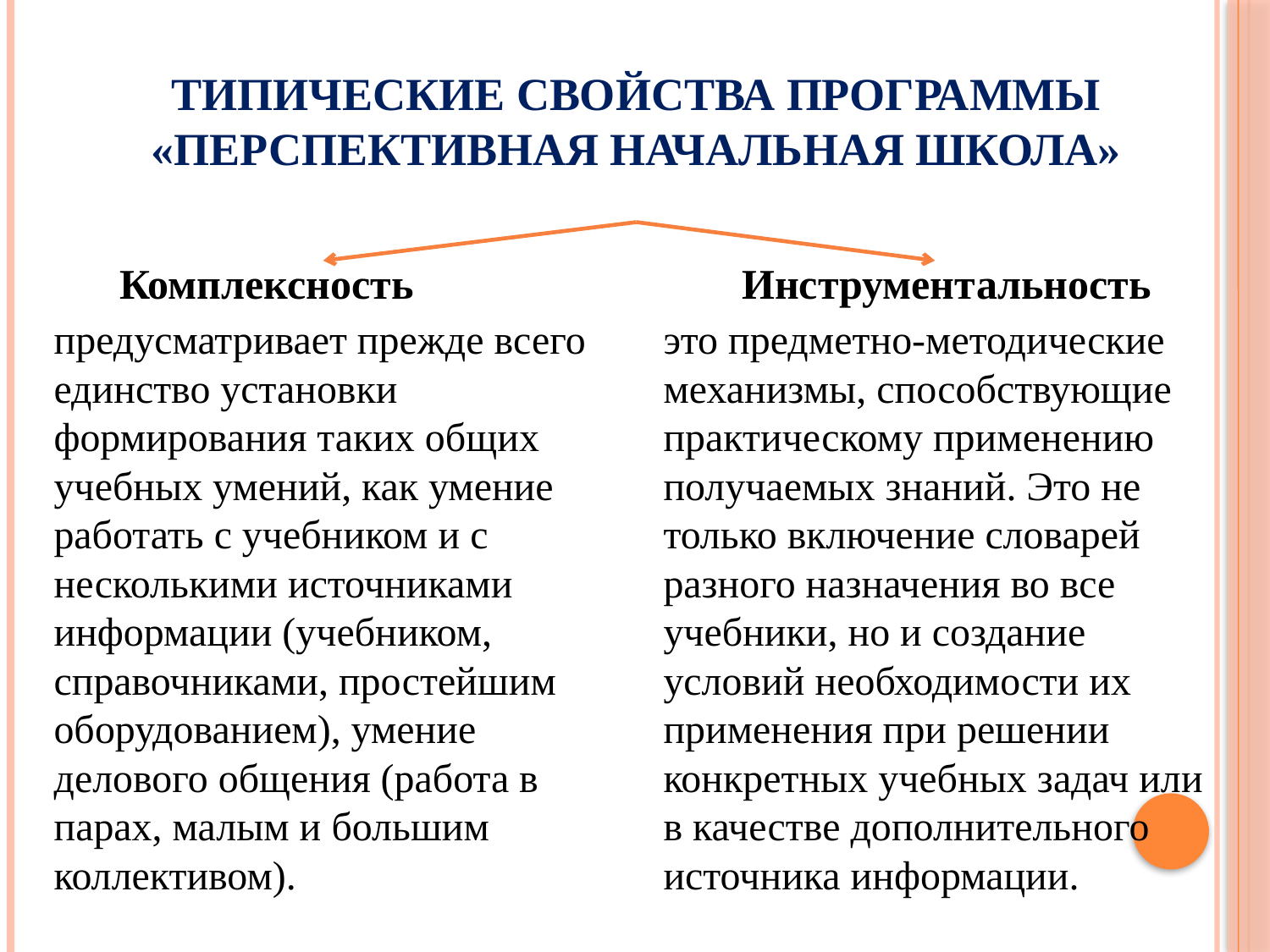

# Типические свойства программы «Перспективная начальная школа»
          Комплексность                               Инструментальность
предусматривает прежде всего единство установки формирования таких общих учебных умений, как умение работать с учебником и с несколькими источниками информации (учебником, справочниками, простейшим оборудованием), умение делового общения (работа в парах, малым и большим коллективом).
это предметно-методические механизмы, способствующие практическому применению получаемых знаний. Это не только включение словарей разного назначения во все учебники, но и создание условий необходимости их применения при решении конкретных учебных задач или в качестве дополнительного источника информации.